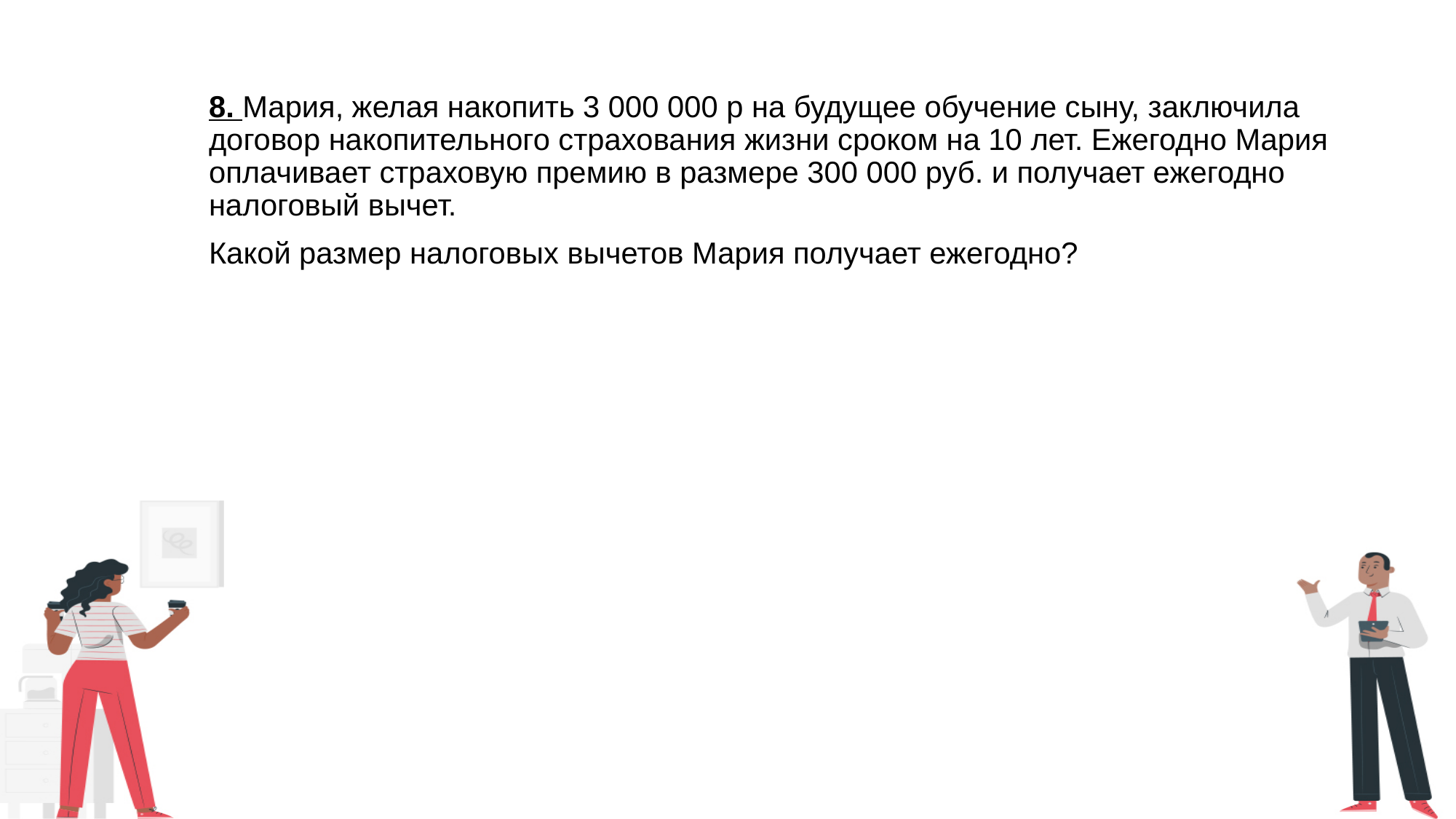

8. Мария, желая накопить 3 000 000 р на будущее обучение сыну, заключила договор накопительного страхования жизни сроком на 10 лет. Ежегодно Мария оплачивает страховую премию в размере 300 000 руб. и получает ежегодно налоговый вычет.
Какой размер налоговых вычетов Мария получает ежегодно?